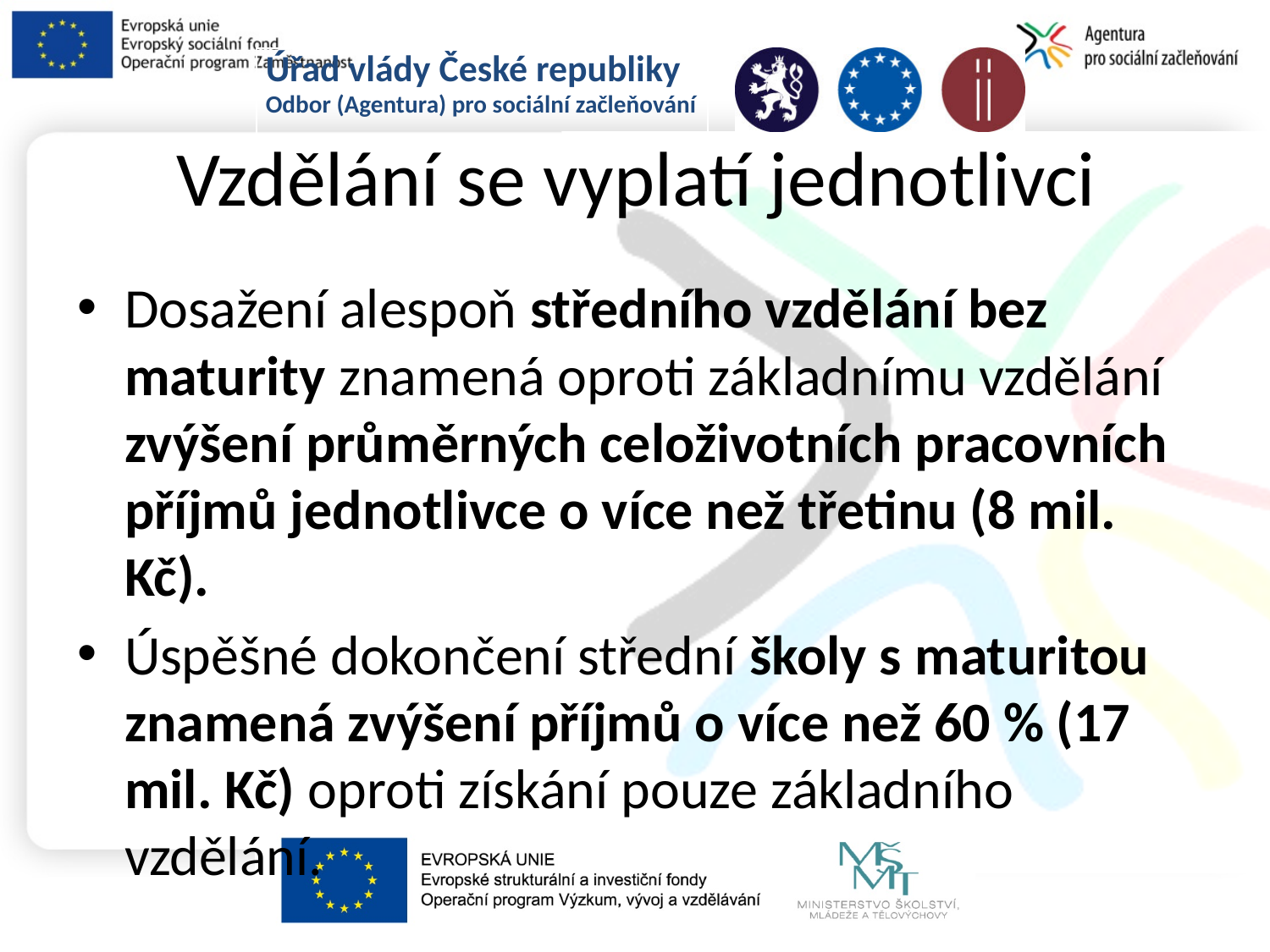

# Vzdělání se vyplatí jednotlivci
Dosažení alespoň středního vzdělání bez maturity znamená oproti základnímu vzdělání zvýšení průměrných celoživotních pracovních příjmů jednotlivce o více než třetinu (8 mil. Kč).
Úspěšné dokončení střední školy s maturitou znamená zvýšení příjmů o více než 60 % (17 mil. Kč) oproti získání pouze základního vzdělání.